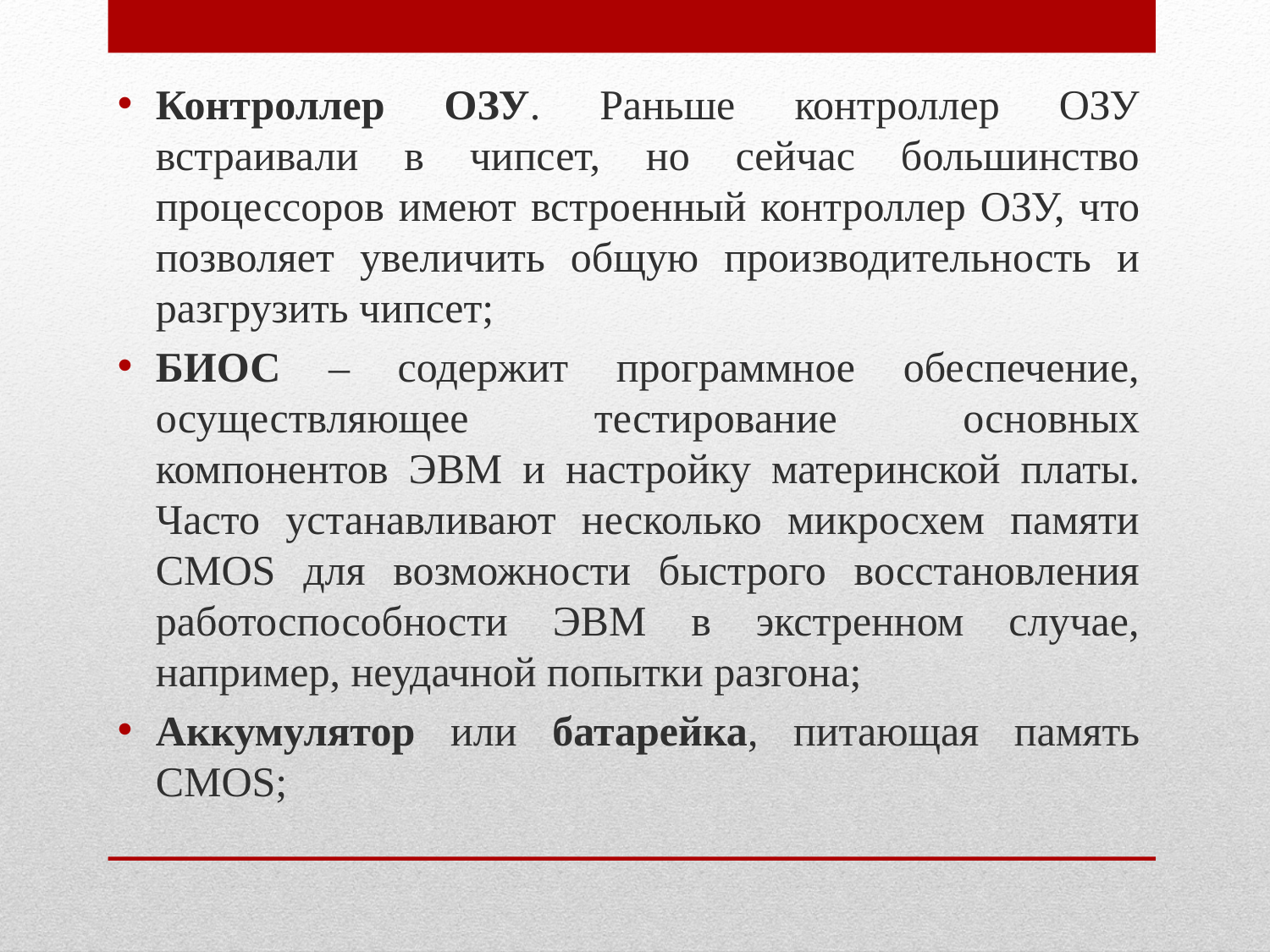

Контроллер ОЗУ. Раньше контроллер ОЗУ встраивали в чипсет, но сейчас большинство процессоров имеют встроенный контроллер ОЗУ, что позволяет увеличить общую производительность и разгрузить чипсет;
БИОС – содержит программное обеспечение, осуществляющее тестирование основных компонентов ЭВМ и настройку материнской платы. Часто устанавливают несколько микросхем памяти CMOS для возможности быстрого восстановления работоспособности ЭВМ в экстренном случае, например, неудачной попытки разгона;
Аккумулятор или батарейка, питающая память CMOS;